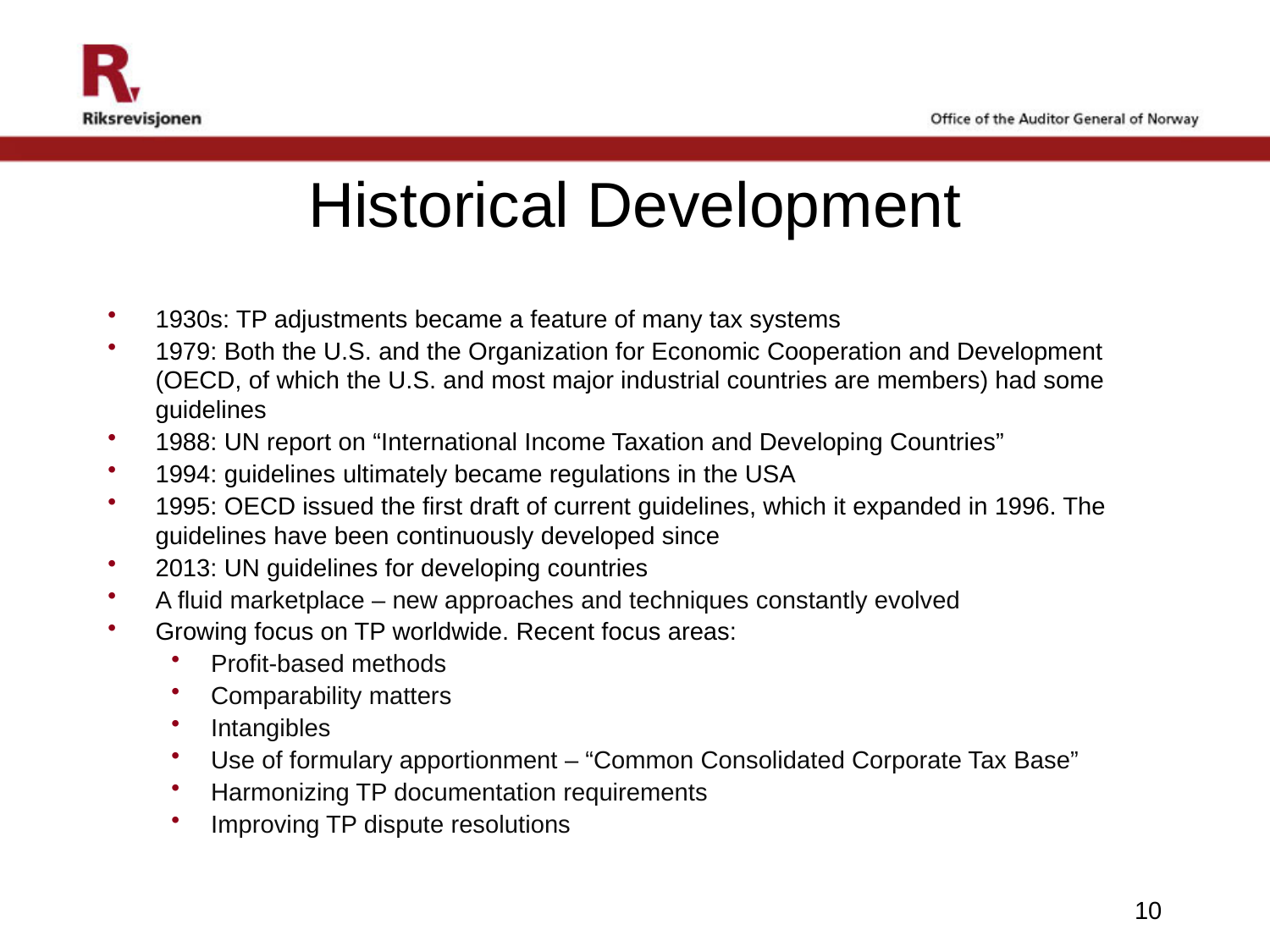

# Historical Development
1930s: TP adjustments became a feature of many tax systems
1979: Both the U.S. and the Organization for Economic Cooperation and Development (OECD, of which the U.S. and most major industrial countries are members) had some guidelines
1988: UN report on “International Income Taxation and Developing Countries”
1994: guidelines ultimately became regulations in the USA
1995: OECD issued the first draft of current guidelines, which it expanded in 1996. The guidelines have been continuously developed since
2013: UN guidelines for developing countries
A fluid marketplace – new approaches and techniques constantly evolved
Growing focus on TP worldwide. Recent focus areas:
Profit-based methods
Comparability matters
Intangibles
Use of formulary apportionment – “Common Consolidated Corporate Tax Base”
Harmonizing TP documentation requirements
Improving TP dispute resolutions

10